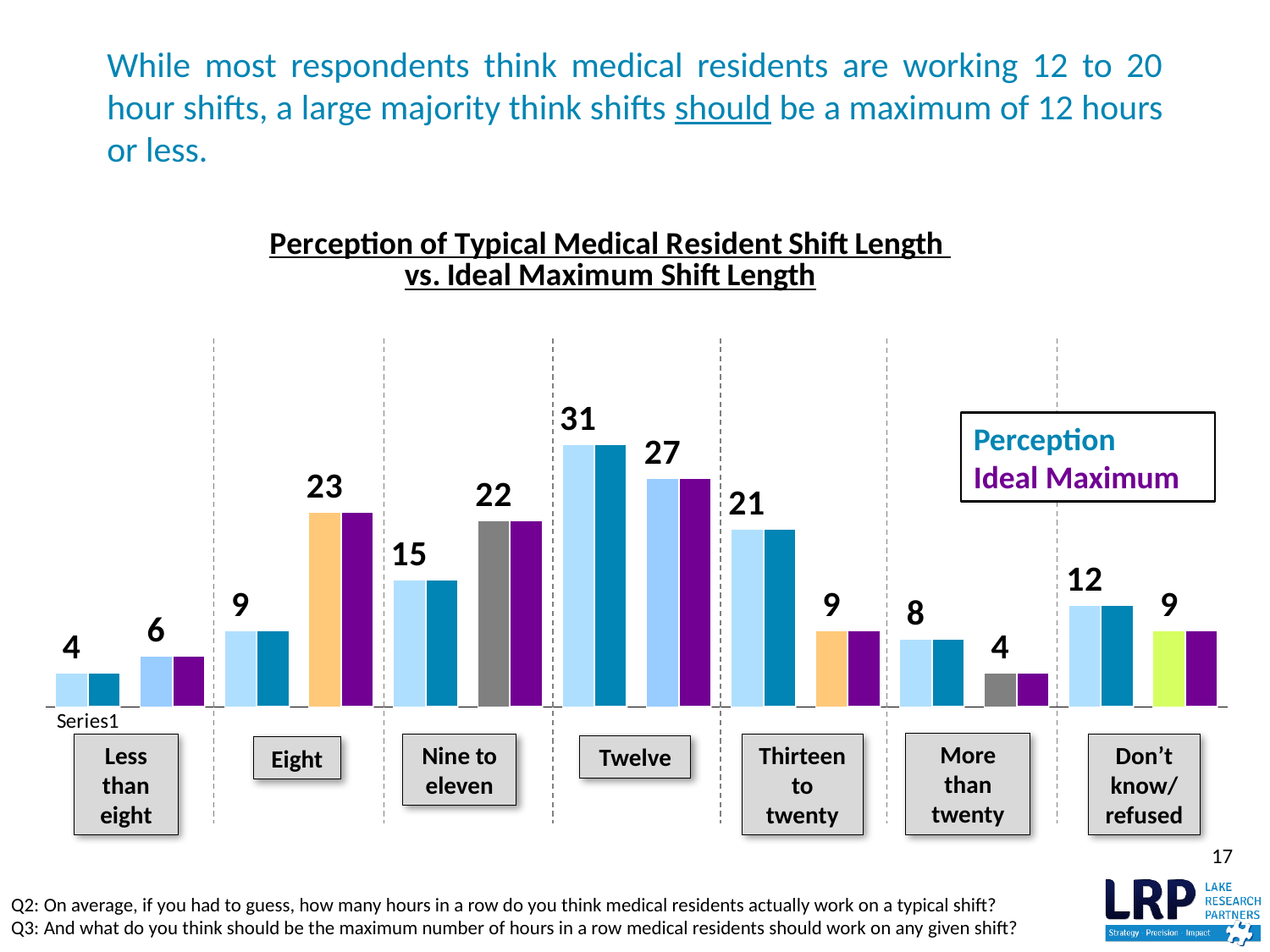

# While most respondents think medical residents are working 12 to 20 hour shifts, a large majority think shifts should be a maximum of 12 hours or less.

### Chart: Perception of Typical Medical Resident Shift Length vs. Ideal Maximum Shift Length

| Category | Total | Intensity |
|---|---|---|
|  | 4.0 | 4.0 |
|  | 6.0 | 6.0 |
|  | 9.0 | 9.0 |
|  | 23.0 | 23.0 |
|  | 15.0 | 15.0 |
|  | 22.0 | 22.0 |
|  | 31.0 | 31.0 |
|  | 27.0 | 27.0 |
|  | 21.0 | 21.0 |
|  | 9.0 | 9.0 |
|  | 8.0 | 8.0 |
|  | 4.0 | 4.0 |
|  | 12.0 | 12.0 |
|  | 9.0 | 9.0 |
Perception
Ideal Maximum
More than twenty
Thirteen to twenty
Don’t know/
refused
Less than eight
Nine to eleven
Twelve
Eight
17
Q2: On average, if you had to guess, how many hours in a row do you think medical residents actually work on a typical shift?
Q3: And what do you think should be the maximum number of hours in a row medical residents should work on any given shift?